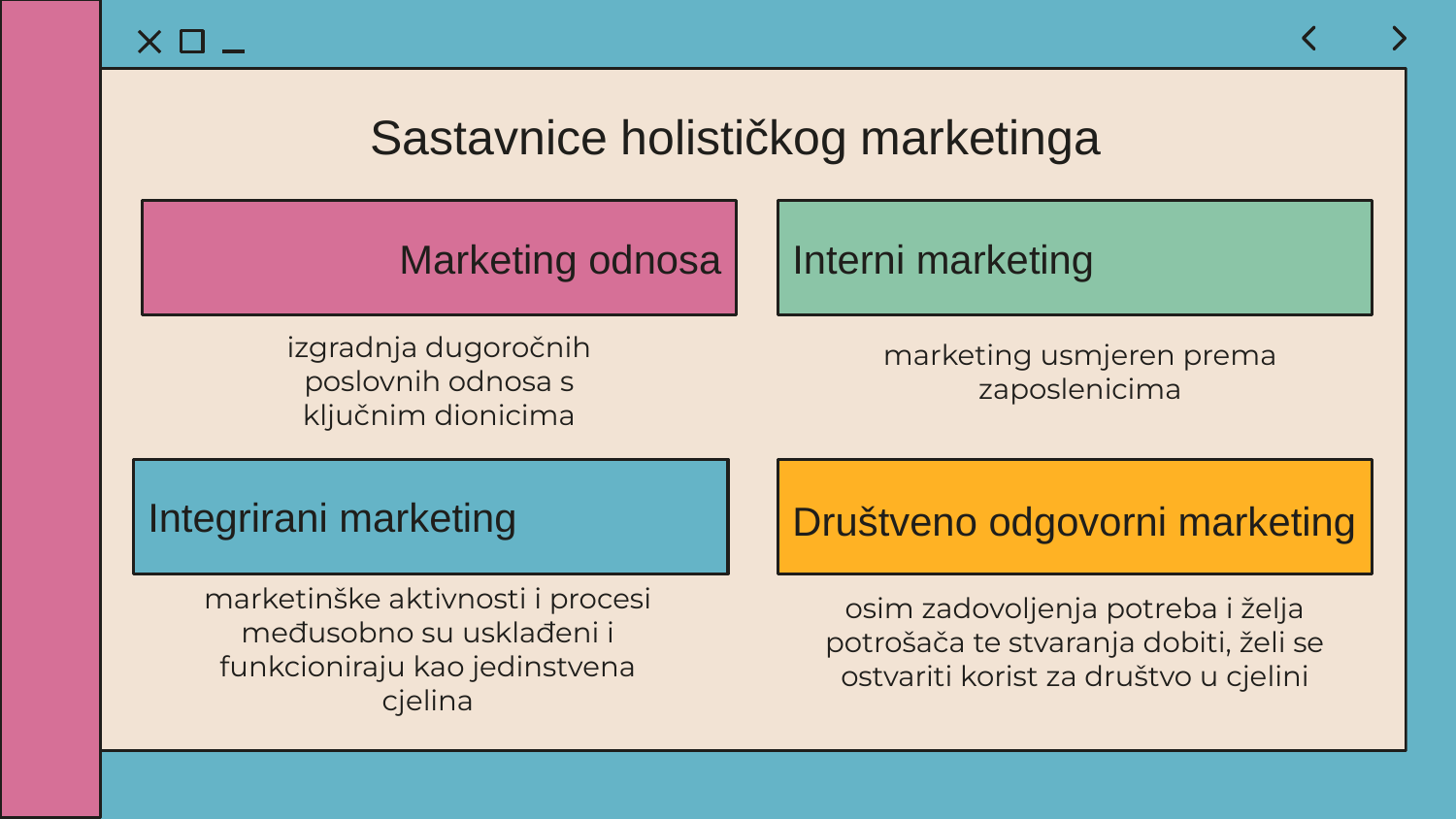

# Sastavnice holističkog marketinga
Marketing odnosa
Interni marketing
izgradnja dugoročnih poslovnih odnosa s ključnim dionicima
marketing usmjeren prema zaposlenicima
Integrirani marketing
Društveno odgovorni marketing
osim zadovoljenja potreba i želja potrošača te stvaranja dobiti, želi se ostvariti korist za društvo u cjelini
marketinške aktivnosti i procesi međusobno su usklađeni i funkcioniraju kao jedinstvena cjelina